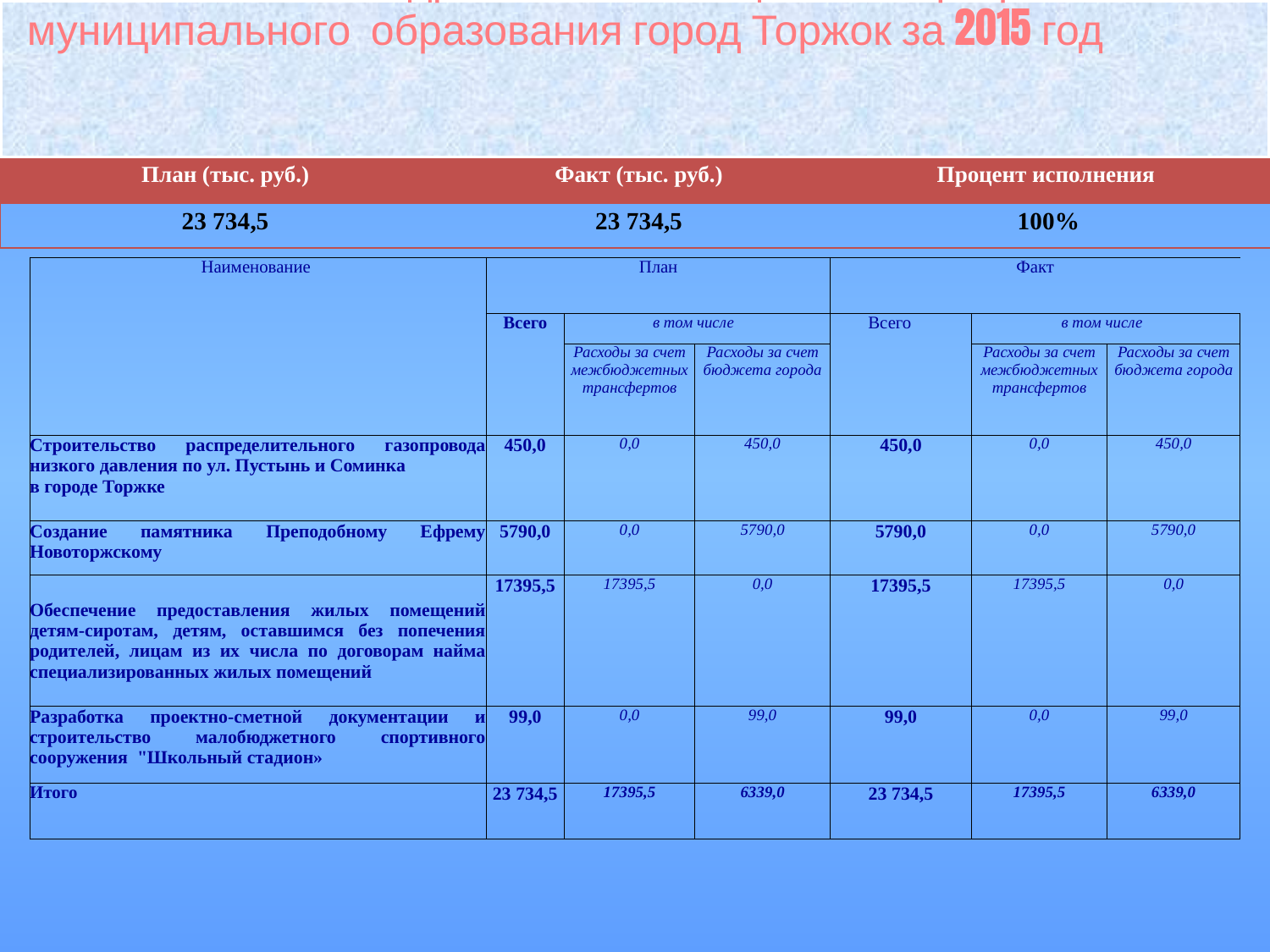

# Исполнение адресной инвестиционной программы муниципального  образования город Торжок за 2015 год
| План (тыс. руб.) | Факт (тыс. руб.) | Процент исполнения |
| --- | --- | --- |
| 23 734,5 | 23 734,5 | 100% |
| Наименование | План |  |  | Факт |  |  |
| --- | --- | --- | --- | --- | --- | --- |
|  | Всего | в том числе |  | Всего | в том числе |  |
|  |  | Расходы за счет межбюджетных трансфертов | Расходы за счет бюджета города |  | Расходы за счет межбюджетных трансфертов | Расходы за счет бюджета города |
| Строительство распределительного газопровода низкого давления по ул. Пустынь и Соминка в городе Торжке | 450,0 | 0,0 | 450,0 | 450,0 | 0,0 | 450,0 |
| Создание памятника Преподобному Ефрему Новоторжскому | 5790,0 | 0,0 | 5790,0 | 5790,0 | 0,0 | 5790,0 |
| Обеспечение предоставления жилых помещений детям-сиротам, детям, оставшимся без попечения родителей, лицам из их числа по договорам найма специализированных жилых помещений | 17395,5 | 17395,5 | 0,0 | 17395,5 | 17395,5 | 0,0 |
| Разработка проектно-сметной документации и строительство малобюджетного спортивного сооружения "Школьный стадион» | 99,0 | 0,0 | 99,0 | 99,0 | 0,0 | 99,0 |
| Итого | 23 734,5 | 17395,5 | 6339,0 | 23 734,5 | 17395,5 | 6339,0 |